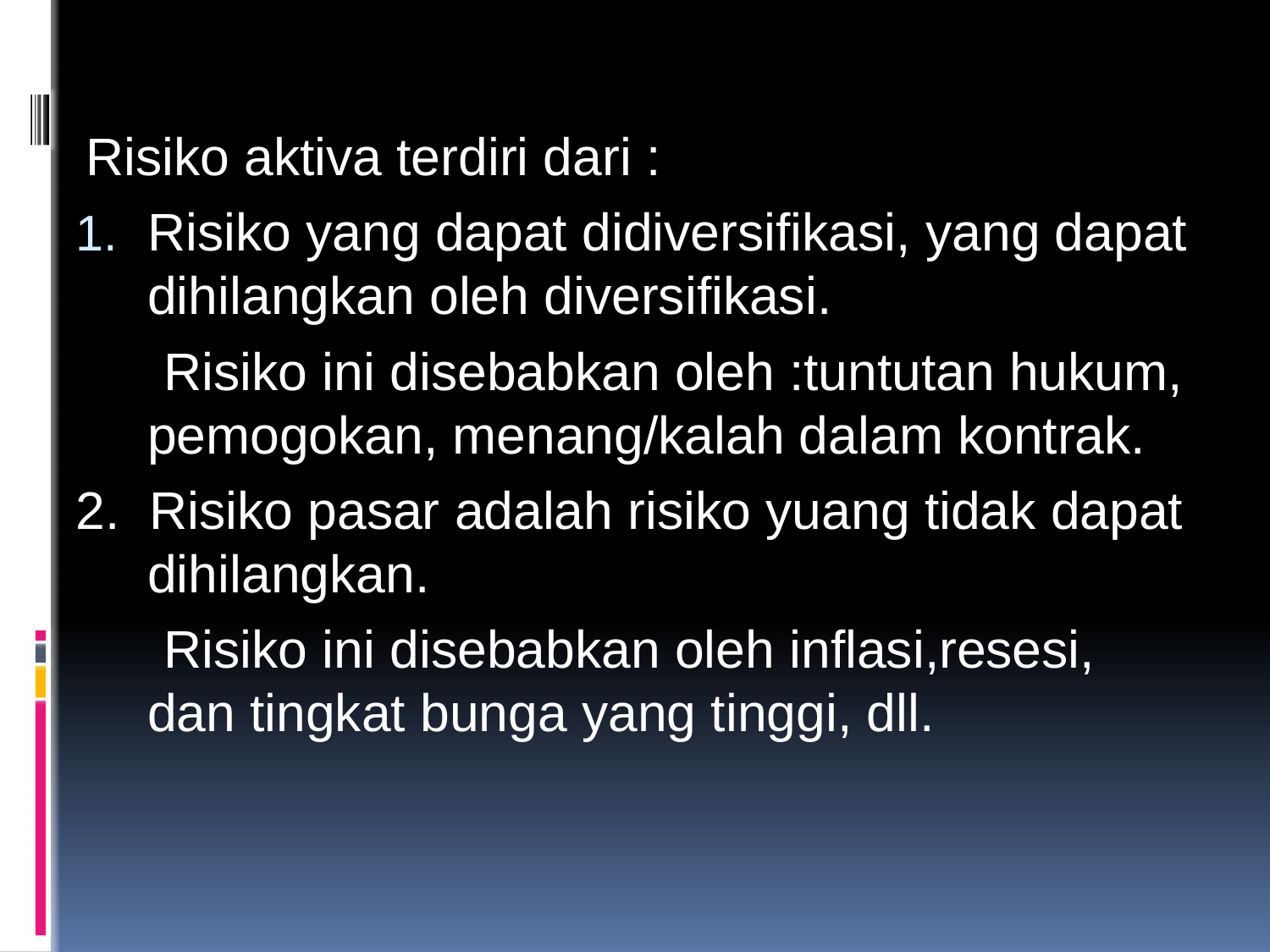

#
Risiko aktiva terdiri dari :
Risiko yang dapat didiversifikasi, yang dapat dihilangkan oleh diversifikasi.
      Risiko ini disebabkan oleh :tuntutan hukum, pemogokan, menang/kalah dalam kontrak.
2.  Risiko pasar adalah risiko yuang tidak dapat dihilangkan.
      Risiko ini disebabkan oleh inflasi,resesi, dan tingkat bunga yang tinggi, dll.